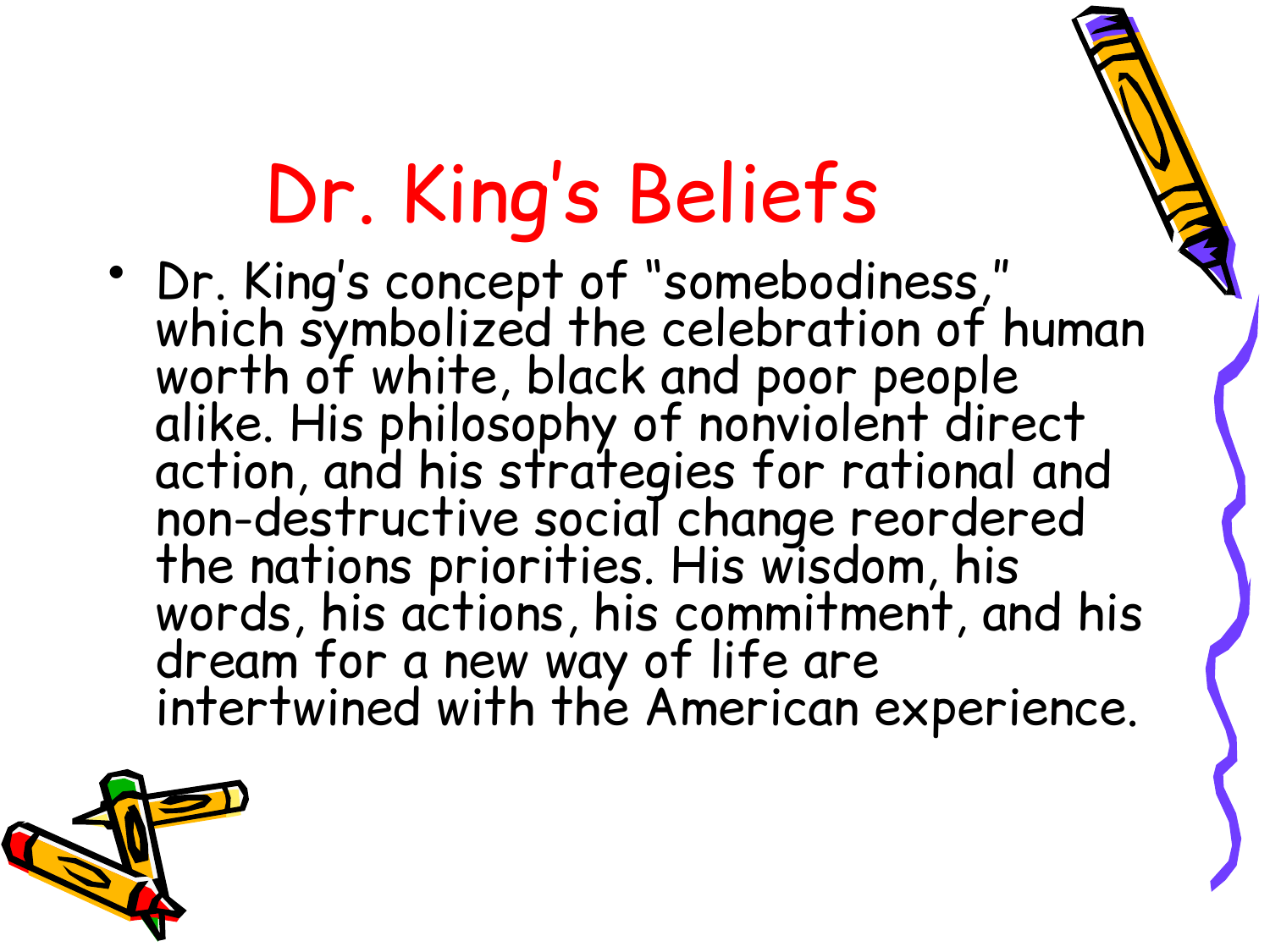

# Dr. King’s Beliefs
Dr. King’s concept of “somebodiness,” which symbolized the celebration of human worth of white, black and poor people alike. His philosophy of nonviolent direct action, and his strategies for rational and non-destructive social change reordered the nations priorities. His wisdom, his words, his actions, his commitment, and his dream for a new way of life are intertwined with the American experience.